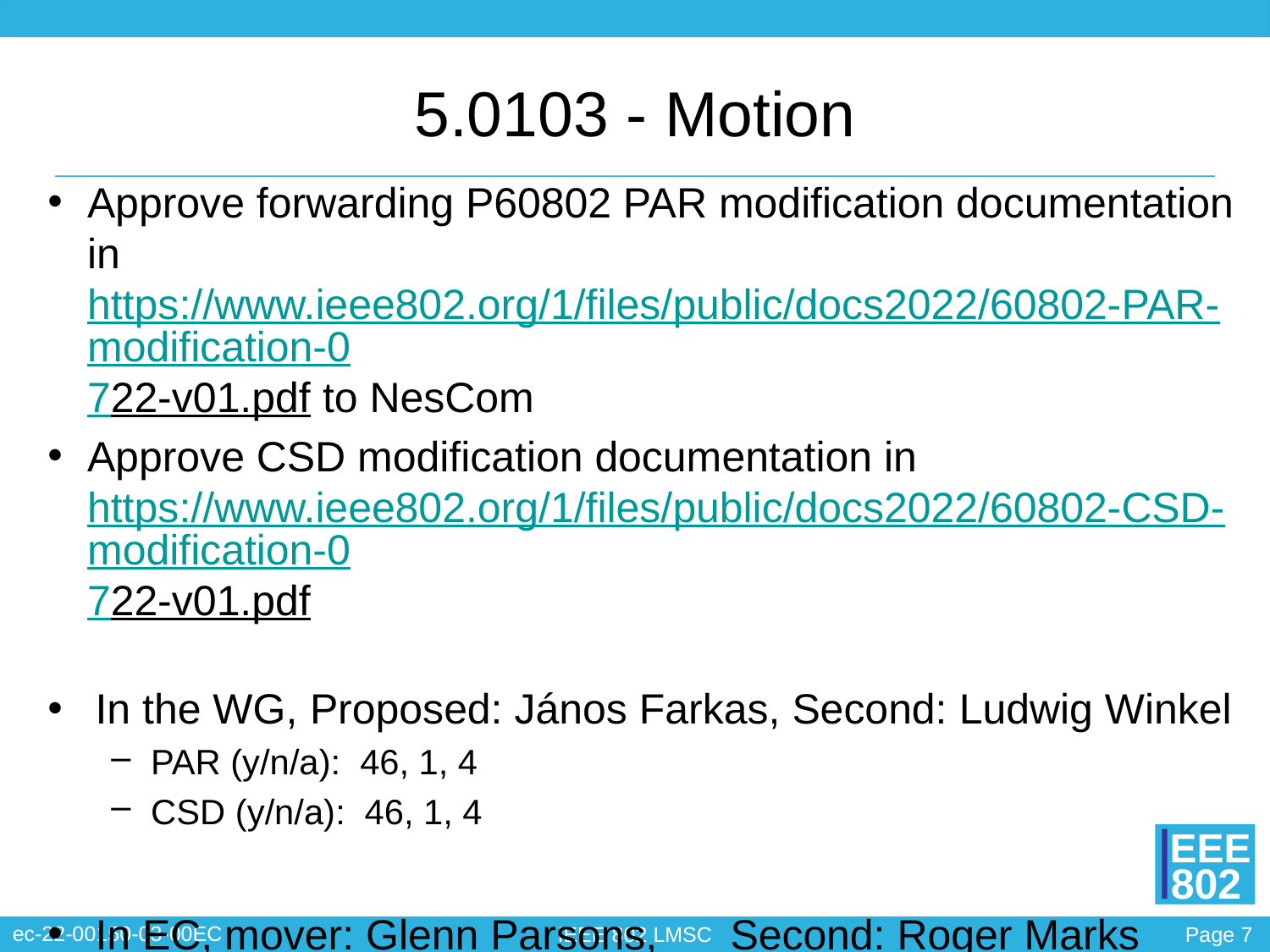

# 5.0103 - Motion
Approve forwarding P60802 PAR modification documentation in https://www.ieee802.org/1/files/public/docs2022/60802-PAR-modification-0722-v01.pdf to NesCom
Approve CSD modification documentation in https://www.ieee802.org/1/files/public/docs2022/60802-CSD-modification-0722-v01.pdf

In the WG, Proposed: János Farkas, Second: Ludwig Winkel
PAR (y/n/a):  46, 1, 4
CSD (y/n/a):  46, 1, 4

In EC, mover: Glenn Parsons,	Second: Roger Marks
(y/n/a): <y>,<n>,<a>